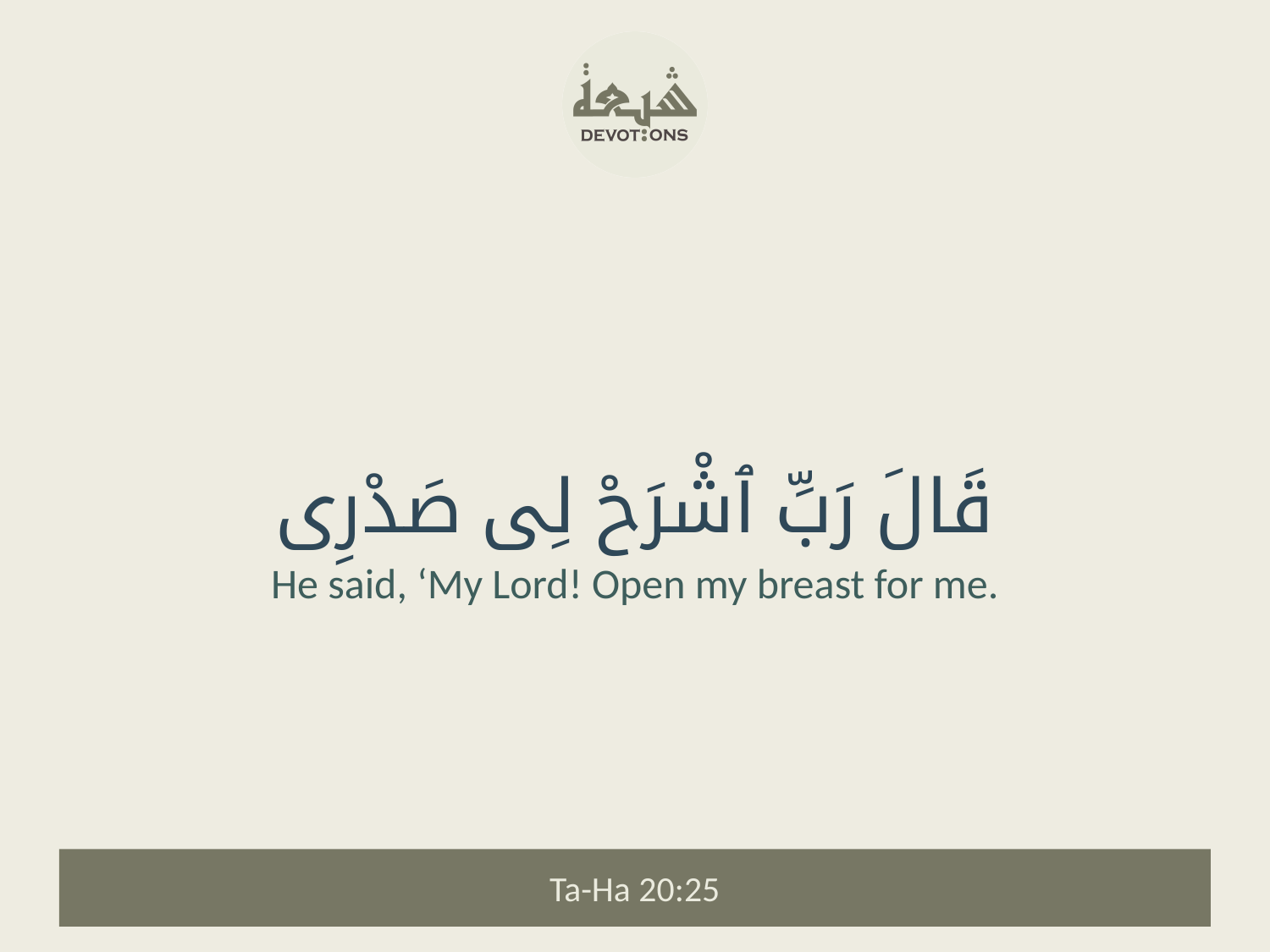

قَالَ رَبِّ ٱشْرَحْ لِى صَدْرِى
He said, ‘My Lord! Open my breast for me.
Ta-Ha 20:25